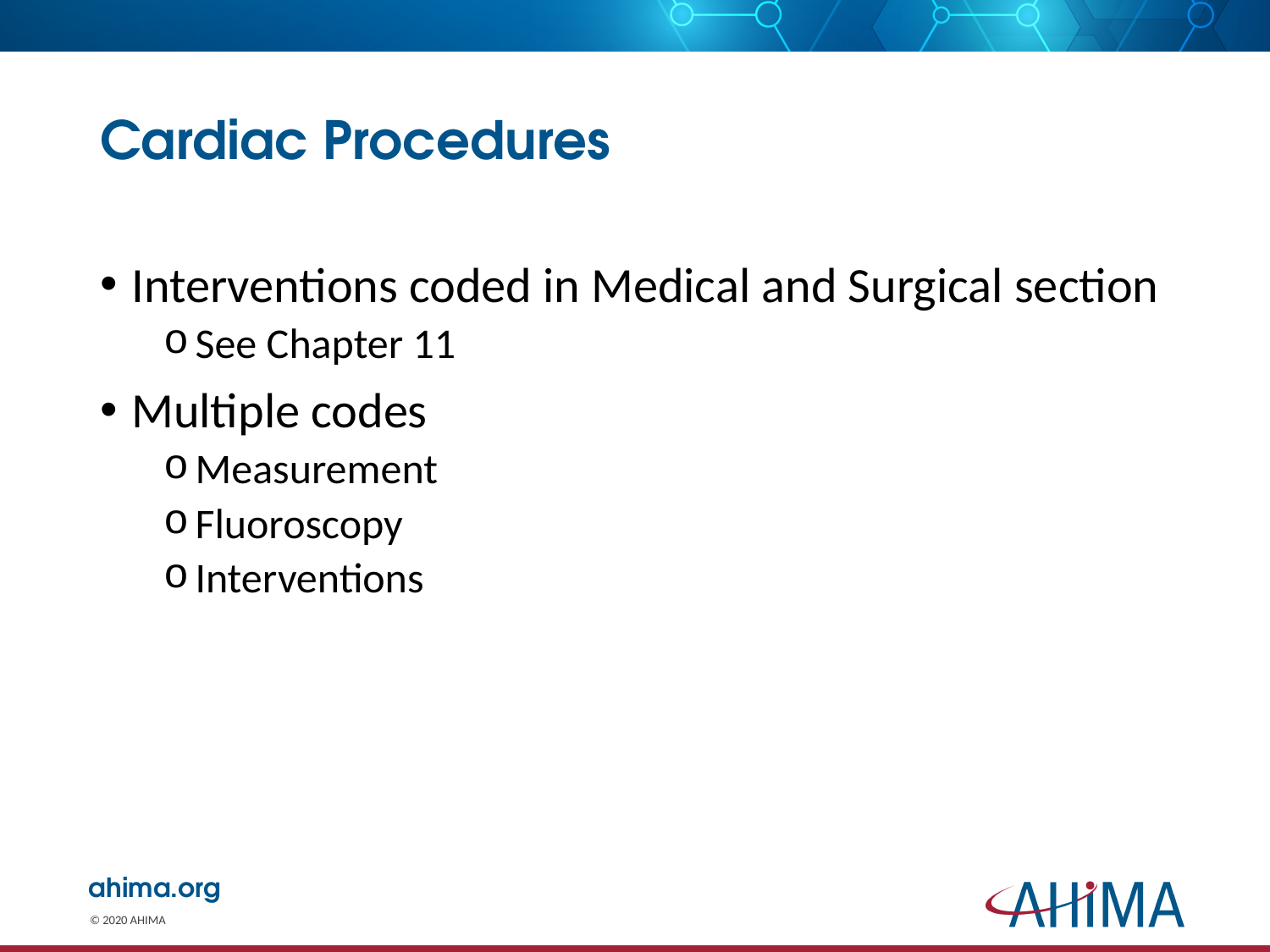

# Cardiac Procedures
Interventions coded in Medical and Surgical section
See Chapter 11
Multiple codes
Measurement
Fluoroscopy
Interventions